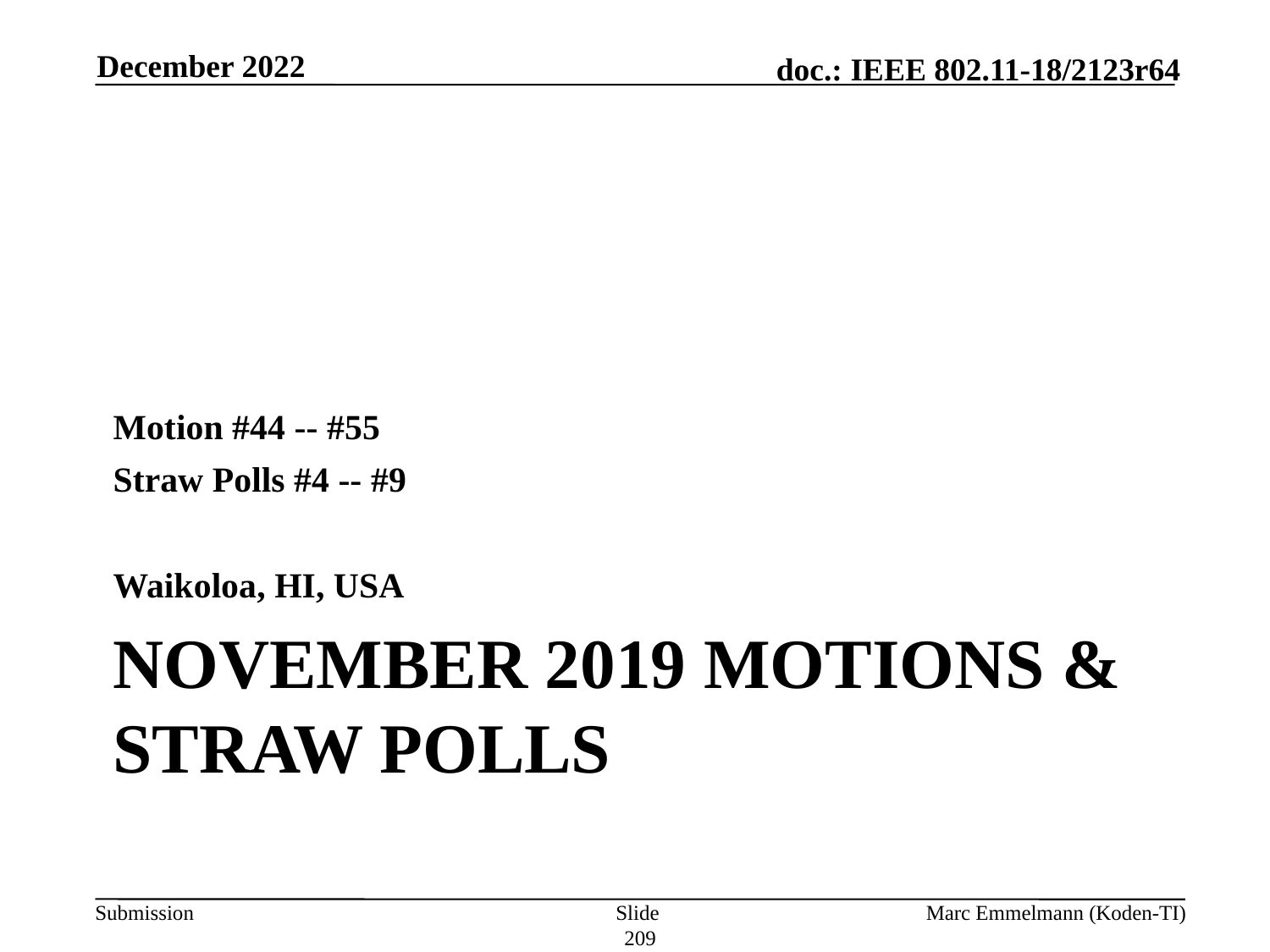

December 2022
Motion #44 -- #55
Straw Polls #4 -- #9

Waikoloa, HI, USA
# November 2019 Motions & Straw Polls
Slide 209
Marc Emmelmann (Koden-TI)